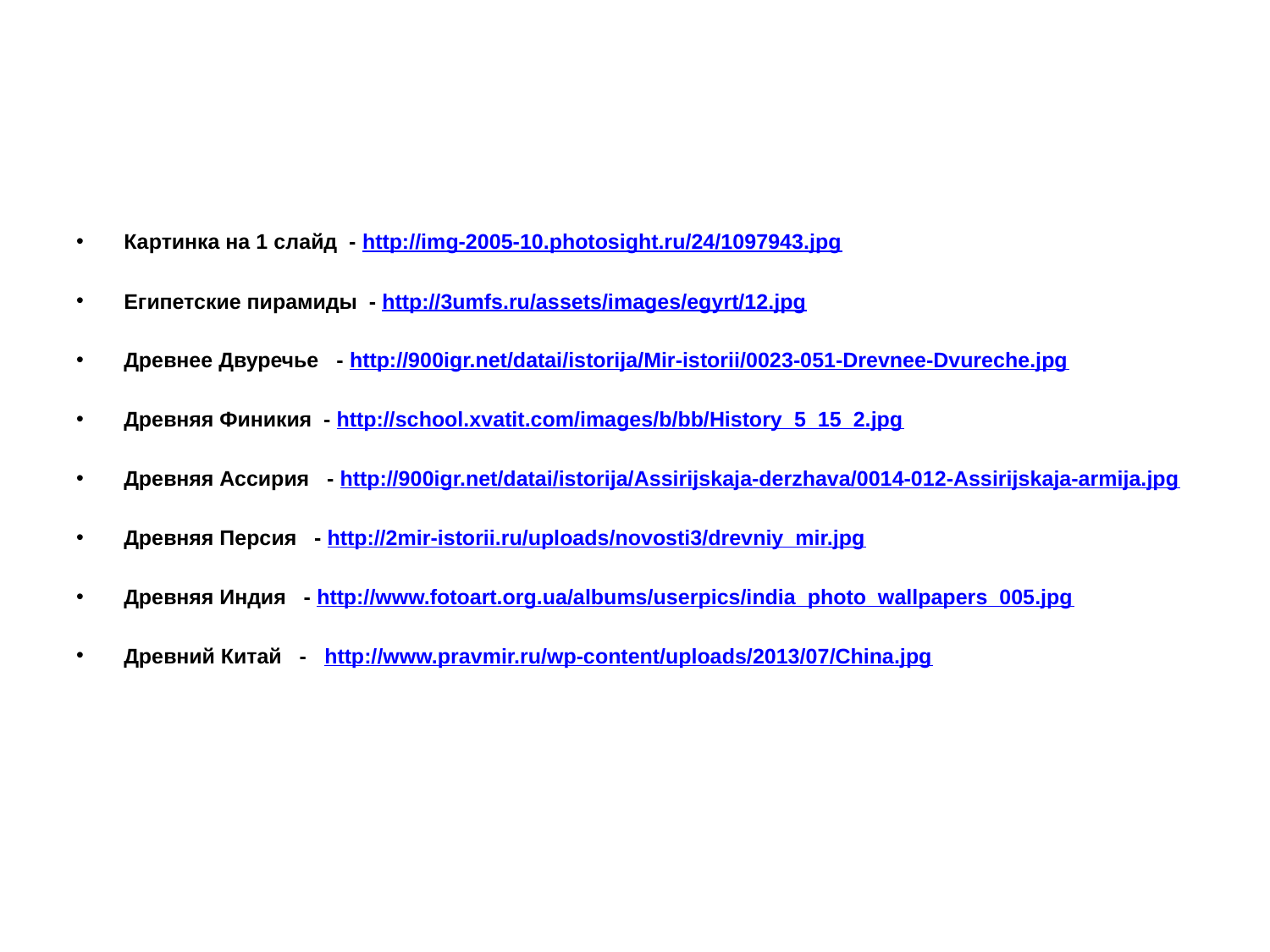

#
Картинка на 1 слайд  - http://img-2005-10.photosight.ru/24/1097943.jpg

Египетские пирамиды  - http://3umfs.ru/assets/images/egyrt/12.jpg

Древнее Двуречье   - http://900igr.net/datai/istorija/Mir-istorii/0023-051-Drevnee-Dvureche.jpg

Древняя Финикия  - http://school.xvatit.com/images/b/bb/History_5_15_2.jpg

Древняя Ассирия   - http://900igr.net/datai/istorija/Assirijskaja-derzhava/0014-012-Assirijskaja-armija.jpg

Древняя Персия   - http://2mir-istorii.ru/uploads/novosti3/drevniy_mir.jpg

Древняя Индия   - http://www.fotoart.org.ua/albums/userpics/india_photo_wallpapers_005.jpg

Древний Китай   -   http://www.pravmir.ru/wp-content/uploads/2013/07/China.jpg